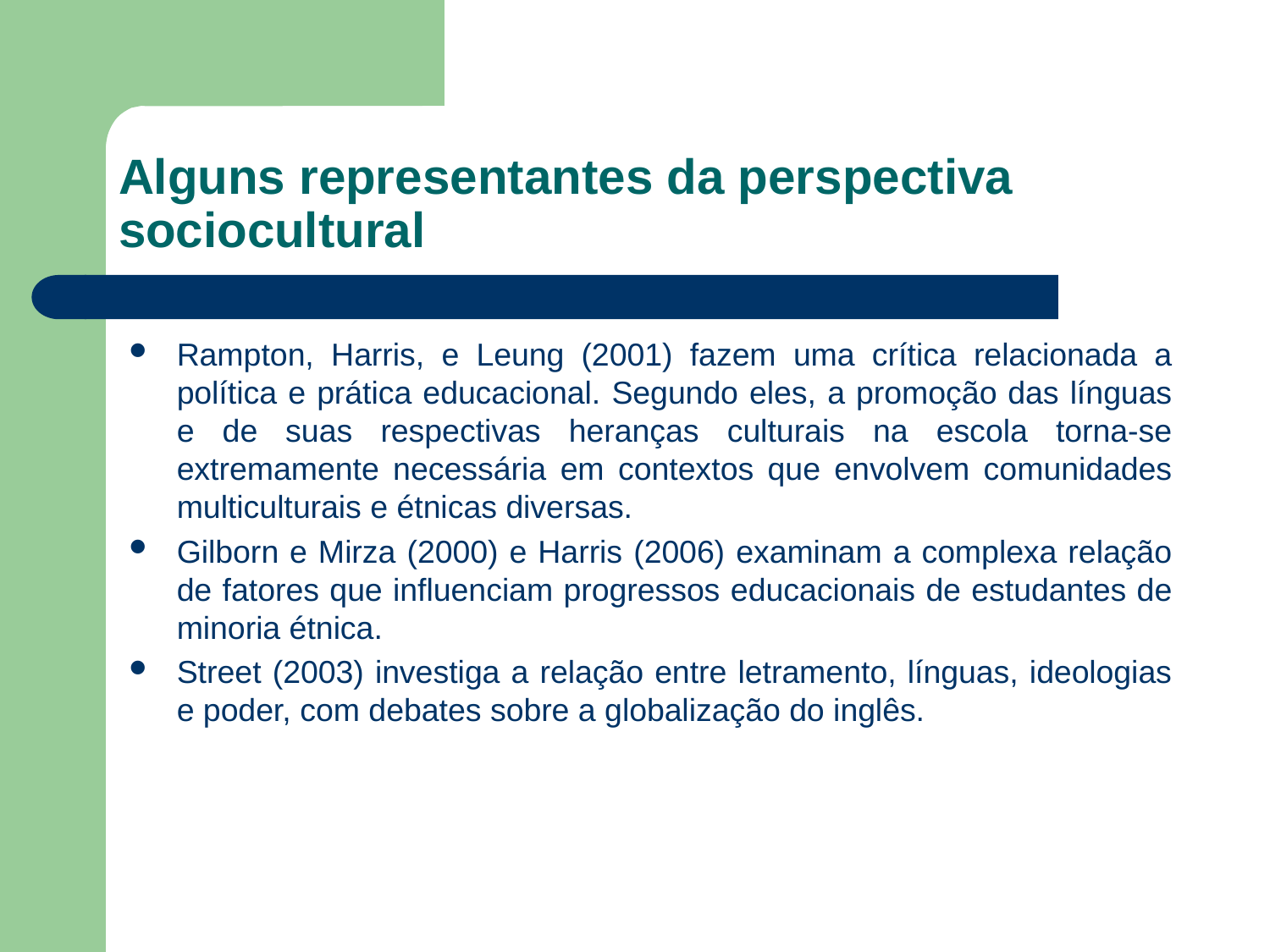

# Alguns representantes da perspectiva sociocultural
Rampton, Harris, e Leung (2001) fazem uma crítica relacionada a política e prática educacional. Segundo eles, a promoção das línguas e de suas respectivas heranças culturais na escola torna-se extremamente necessária em contextos que envolvem comunidades multiculturais e étnicas diversas.
Gilborn e Mirza (2000) e Harris (2006) examinam a complexa relação de fatores que influenciam progressos educacionais de estudantes de minoria étnica.
Street (2003) investiga a relação entre letramento, línguas, ideologias e poder, com debates sobre a globalização do inglês.